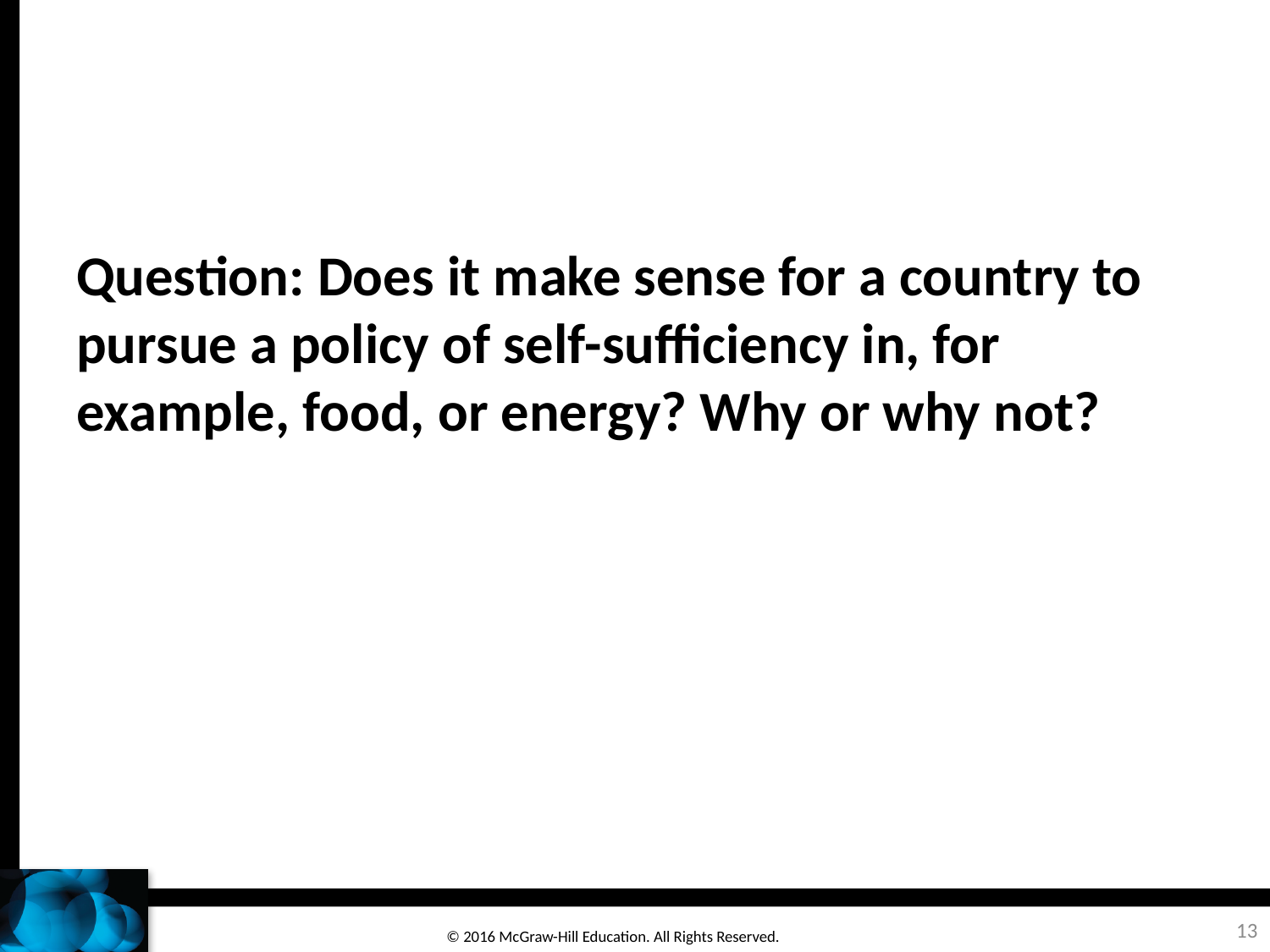

Question: Does it make sense for a country to pursue a policy of self-sufficiency in, for example, food, or energy? Why or why not?
13
© 2016 McGraw-Hill Education. All Rights Reserved.